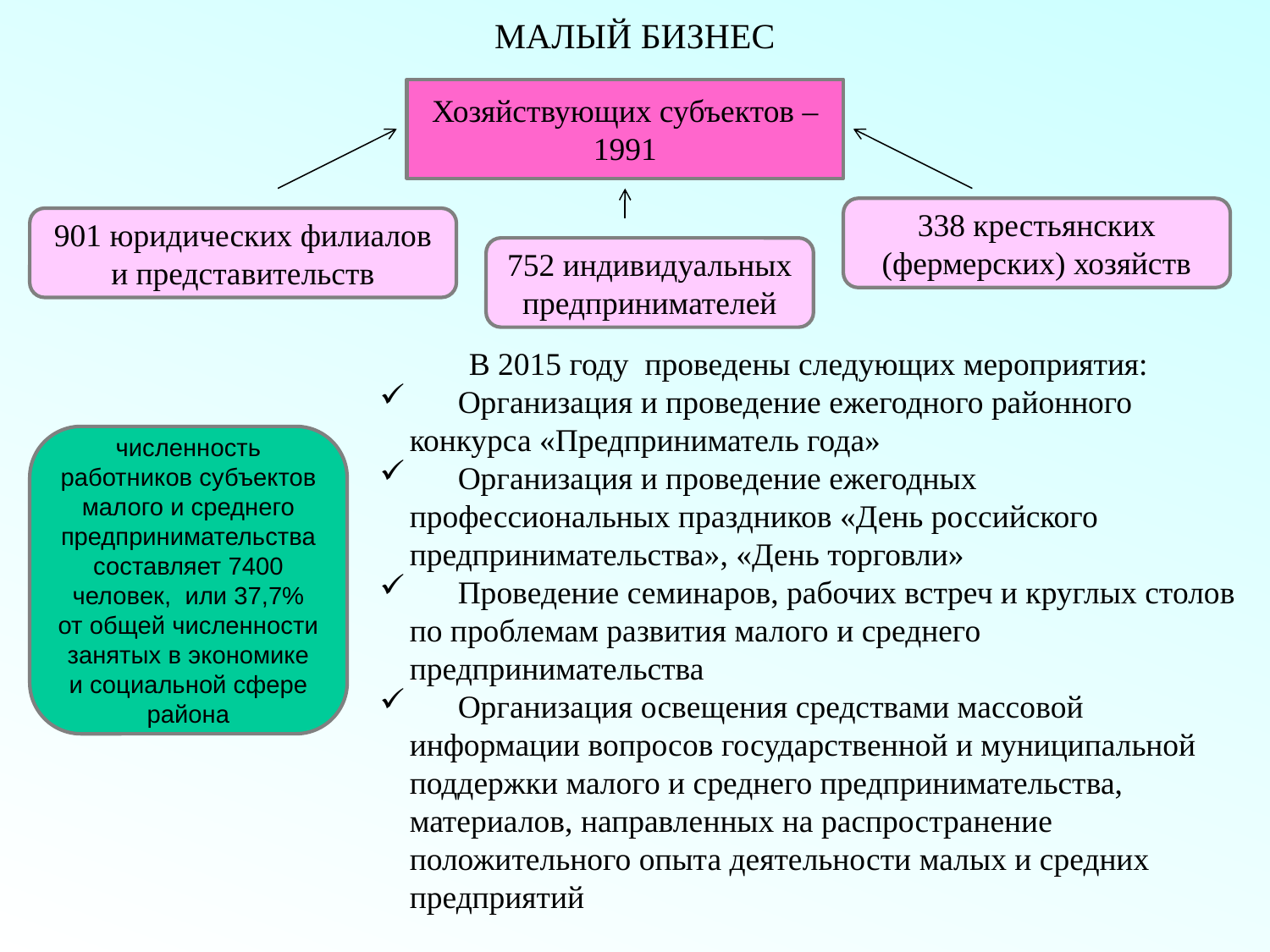

# МАЛЫЙ БИЗНЕС
Хозяйствующих субъектов – 1991
338 крестьянских (фермерских) хозяйств
901 юридических филиалов и представительств
752 индивидуальных предпринимателей
В 2015 году  проведены следующих мероприятия:
      Организация и проведение ежегодного районного конкурса «Предприниматель года»
      Организация и проведение ежегодных профессиональных праздников «День российского предпринимательства», «День торговли»
      Проведение семинаров, рабочих встреч и круглых столов по проблемам развития малого и среднего предпринимательства
      Организация освещения средствами массовой информации вопросов государственной и муниципальной поддержки малого и среднего предпринимательства, материалов, направленных на распространение положительного опыта деятельности малых и средних предприятий
численность работников субъектов малого и среднего предпринимательства составляет 7400 человек,  или 37,7% от общей численности занятых в экономике и социальной сфере района